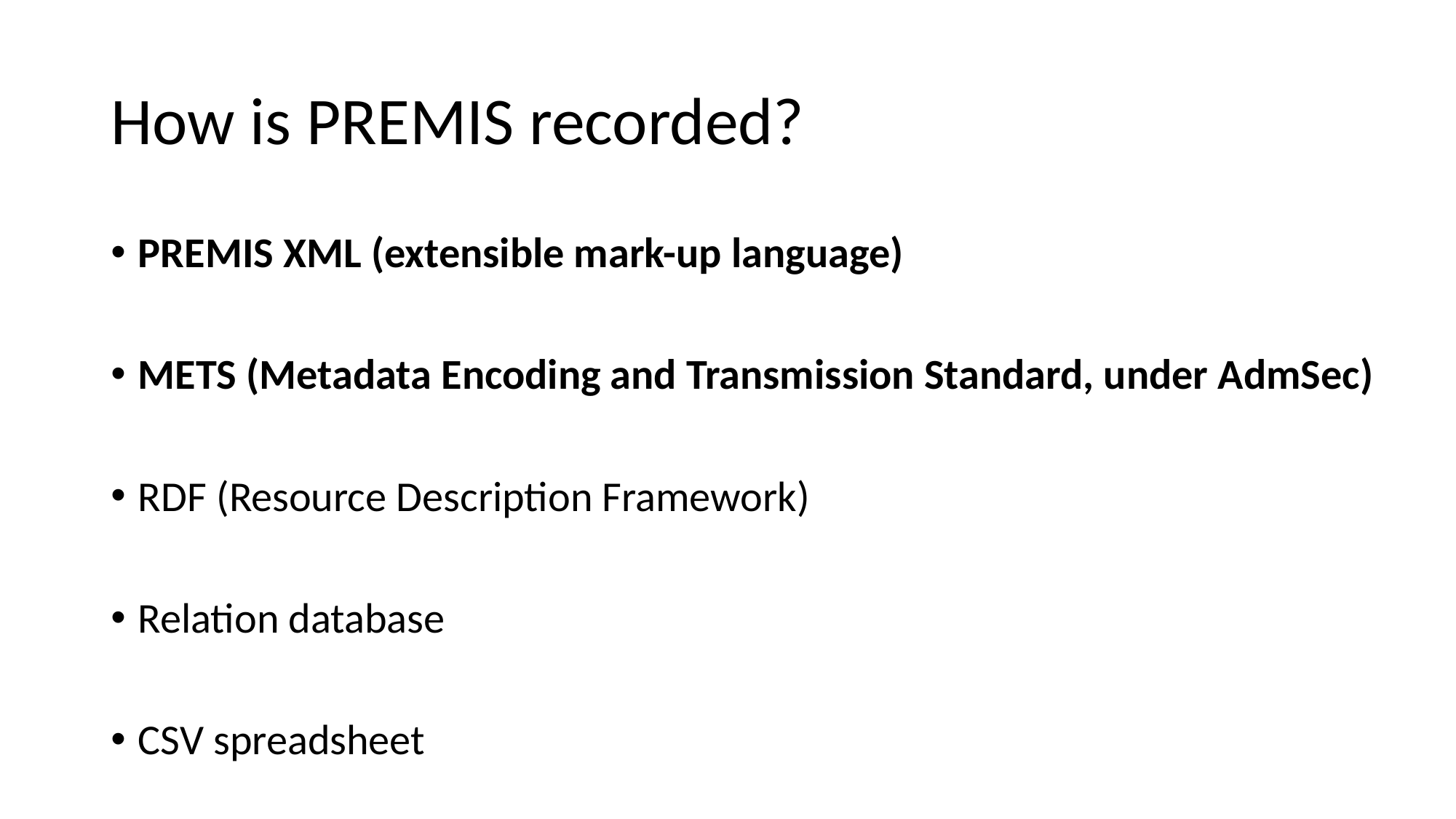

# How is PREMIS recorded?
PREMIS XML (extensible mark-up language)

METS (Metadata Encoding and Transmission Standard, under AdmSec)

RDF (Resource Description Framework)

Relation database

CSV spreadsheet